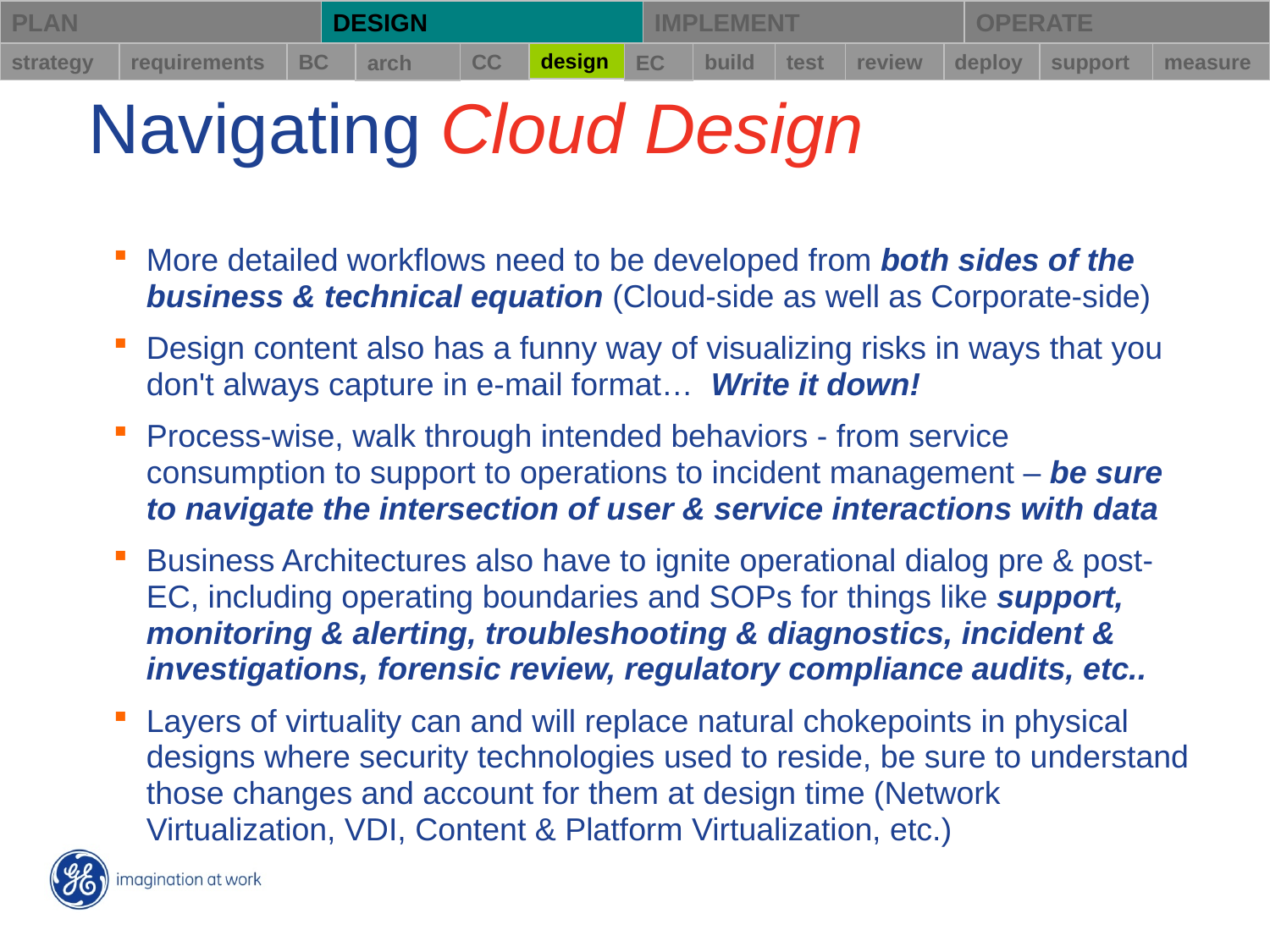

PLAN
DESIGN
IMPLEMENT
OPERATE
design
strategy
requirements
BC
CC
build
test
review
deploy
support
measure
arch
EC
# Navigating Cloud Design
More detailed workflows need to be developed from both sides of the business & technical equation (Cloud-side as well as Corporate-side)
Design content also has a funny way of visualizing risks in ways that you don't always capture in e-mail format…  Write it down!
Process-wise, walk through intended behaviors - from service consumption to support to operations to incident management – be sure to navigate the intersection of user & service interactions with data
Business Architectures also have to ignite operational dialog pre & post- EC, including operating boundaries and SOPs for things like support, monitoring & alerting, troubleshooting & diagnostics, incident & investigations, forensic review, regulatory compliance audits, etc..
Layers of virtuality can and will replace natural chokepoints in physical designs where security technologies used to reside, be sure to understand those changes and account for them at design time (Network Virtualization, VDI, Content & Platform Virtualization, etc.)